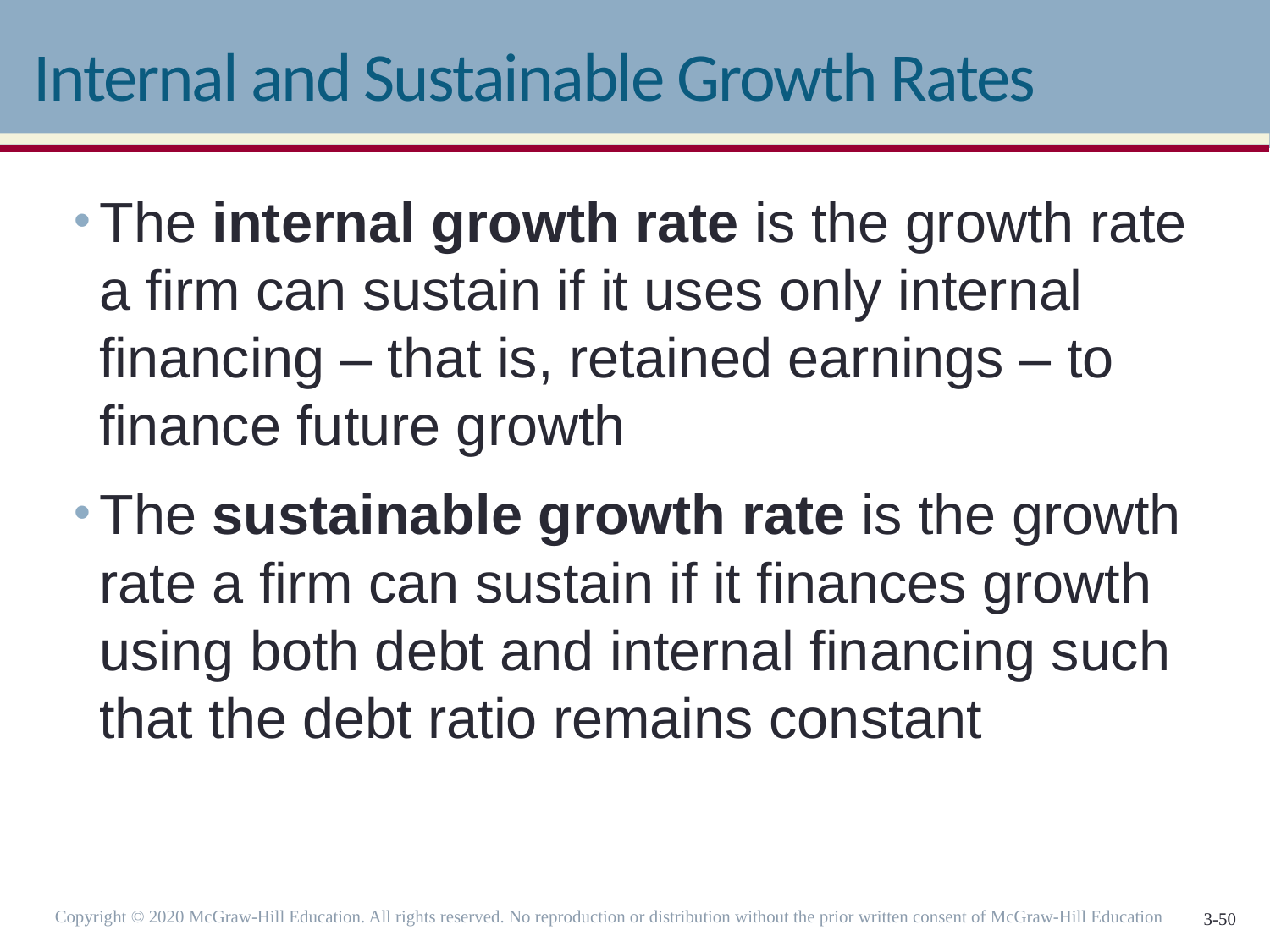

# Internal and Sustainable Growth Rates
The internal growth rate is the growth rate a firm can sustain if it uses only internal financing – that is, retained earnings – to finance future growth
The sustainable growth rate is the growth rate a firm can sustain if it finances growth using both debt and internal financing such that the debt ratio remains constant
Copyright © 2020 McGraw-Hill Education. All rights reserved. No reproduction or distribution without the prior written consent of McGraw-Hill Education